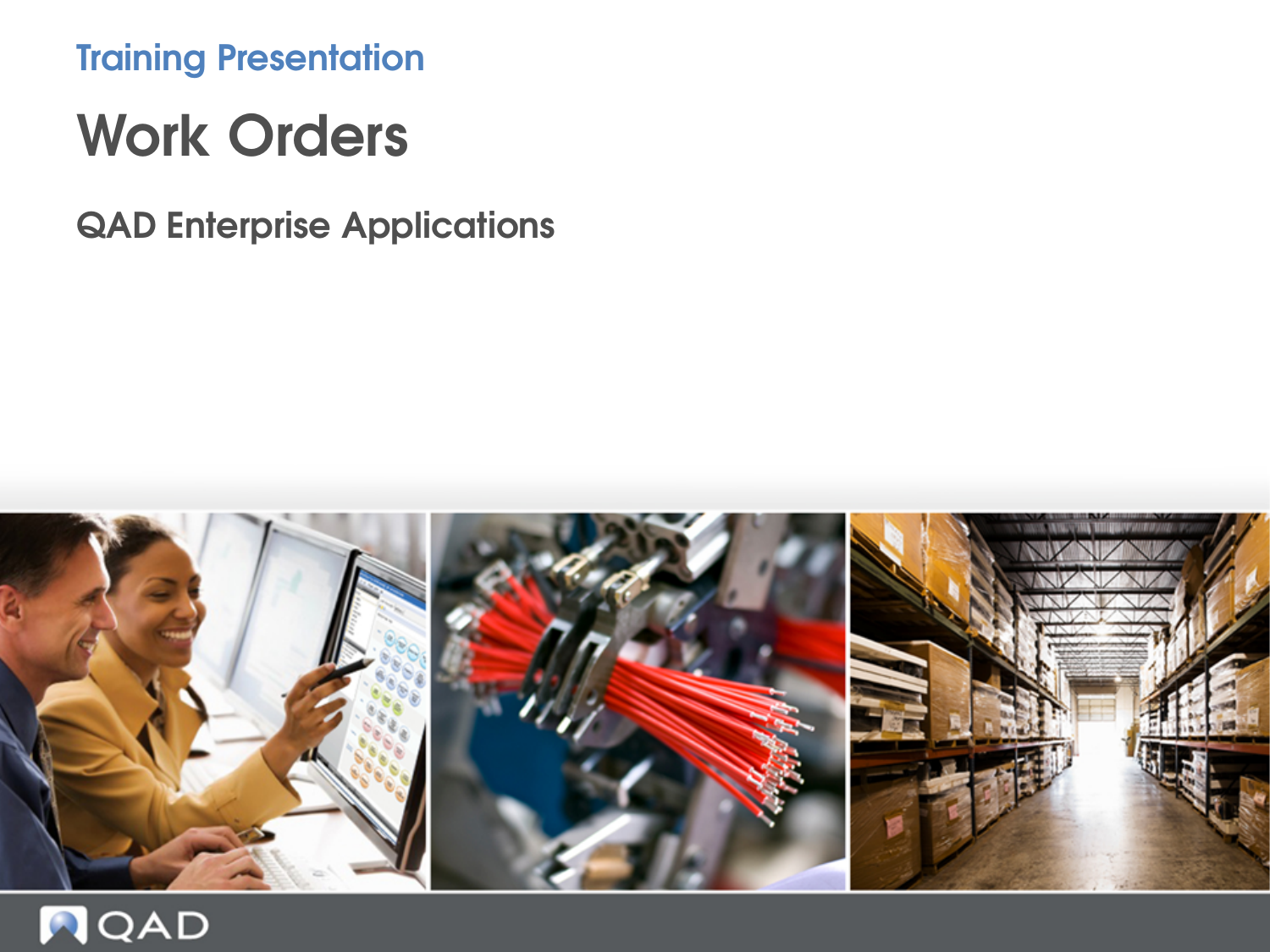

Training Presentation
# Work Orders
QAD Enterprise Applications